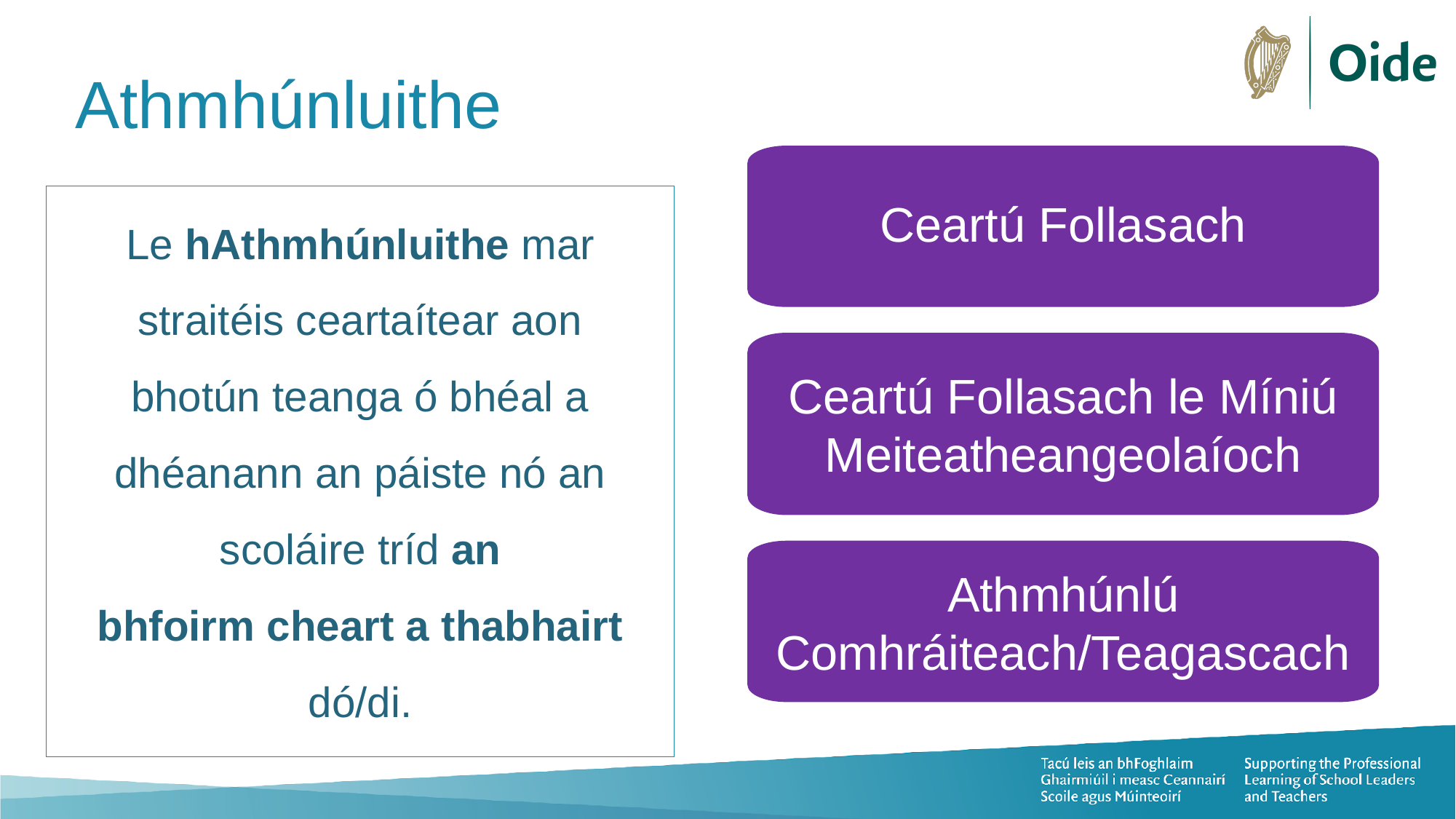

# Athmhúnluithe
Ceartú Follasach
Le hAthmhúnluithe mar
straitéis ceartaítear aon
bhotún teanga ó bhéal a
dhéanann an páiste nó an scoláire tríd an
bhfoirm cheart a thabhairt
dó/di.

Ceartú Follasach le Míniú Meiteatheangeolaíoch
Athmhúnlú Comhráiteach/Teagascach